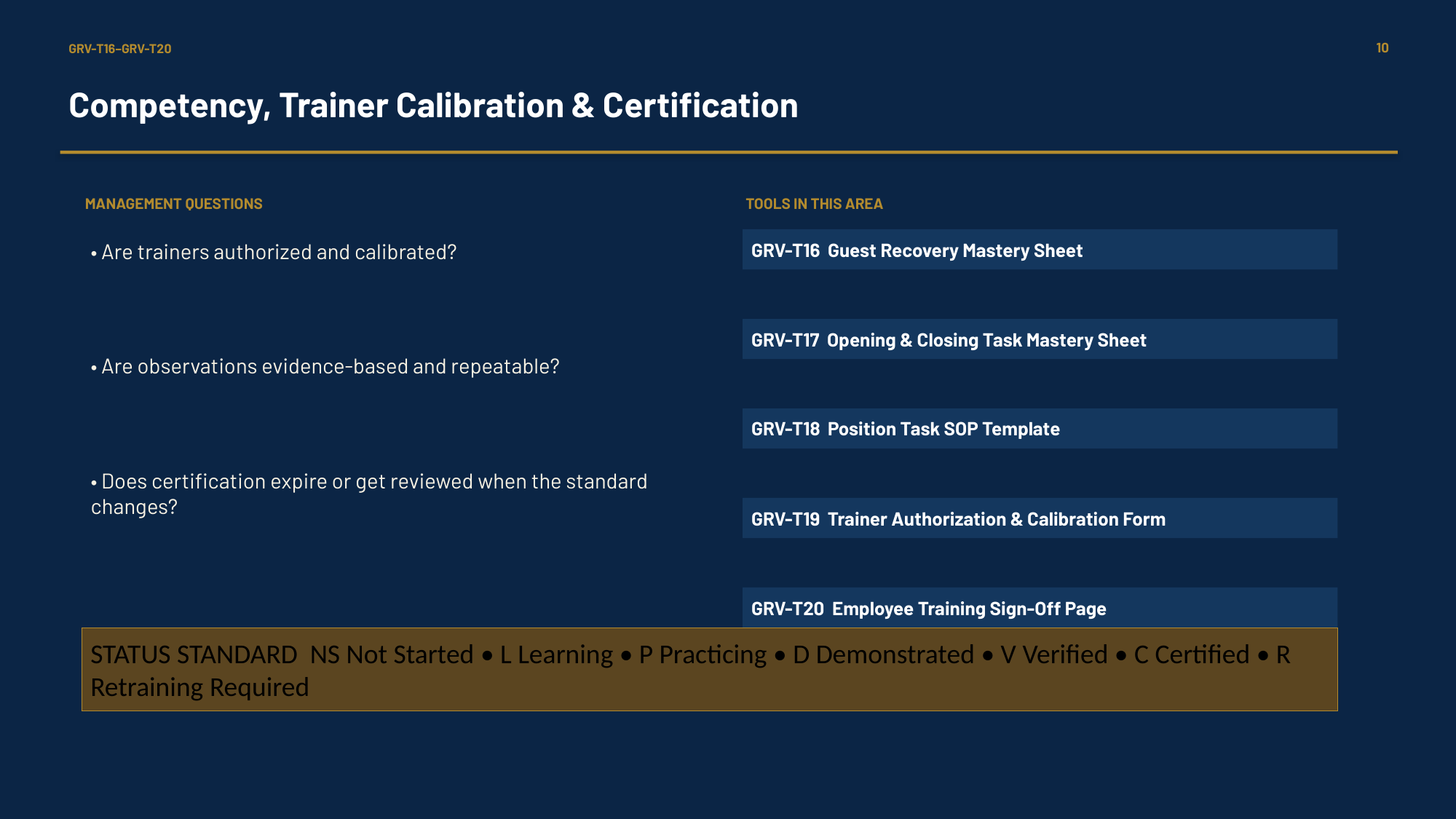

10
GRV-T16–GRV-T20
Competency, Trainer Calibration & Certification

MANAGEMENT QUESTIONS
TOOLS IN THIS AREA
• Are trainers authorized and calibrated?
GRV-T16  Guest Recovery Mastery Sheet
GRV-T17  Opening & Closing Task Mastery Sheet
• Are observations evidence-based and repeatable?
GRV-T18  Position Task SOP Template
• Does certification expire or get reviewed when the standard changes?
GRV-T19  Trainer Authorization & Calibration Form
GRV-T20  Employee Training Sign-Off Page
STATUS STANDARD  NS Not Started • L Learning • P Practicing • D Demonstrated • V Verified • C Certified • R Retraining Required